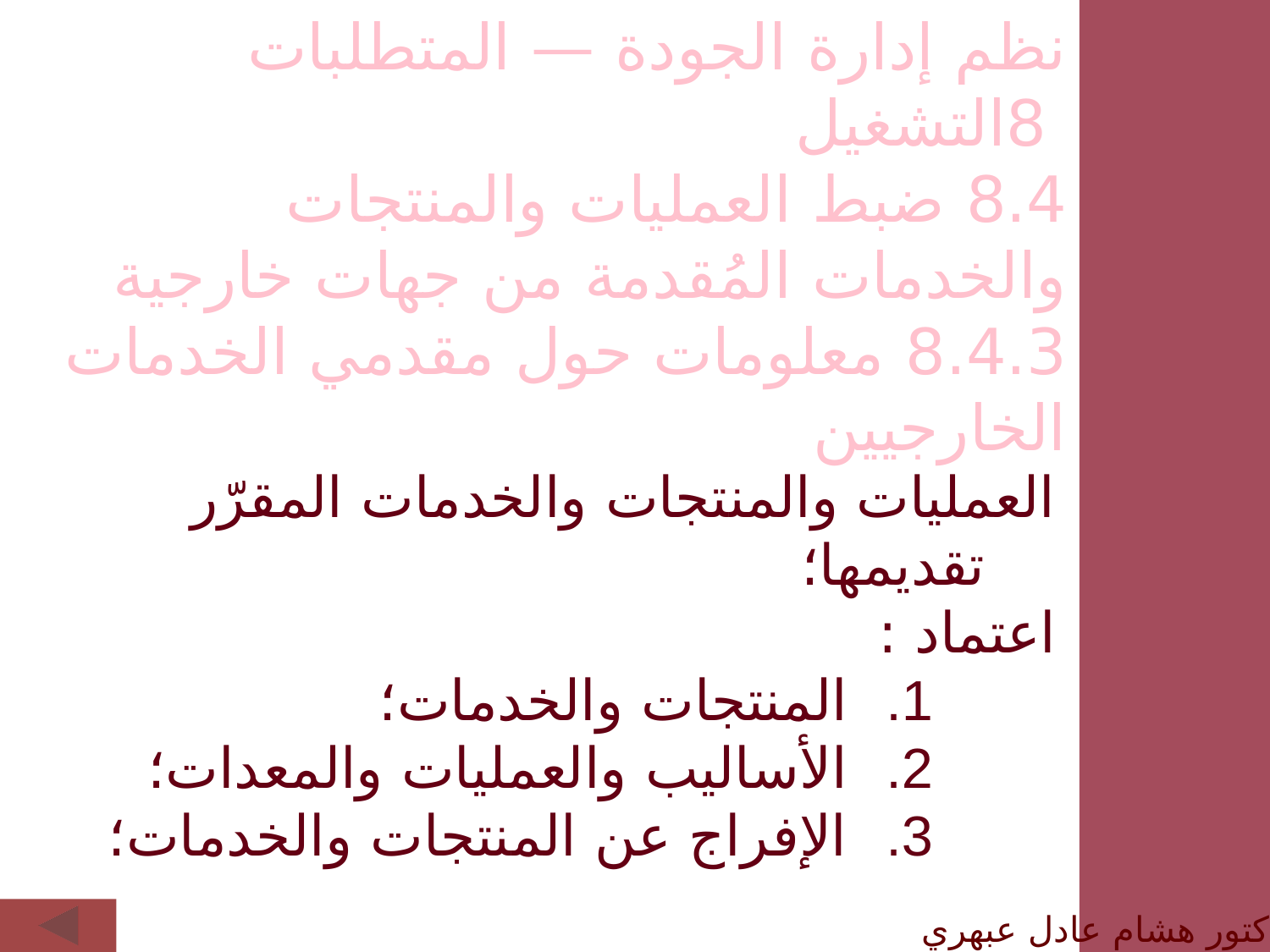

نظم إدارة الجودة — المتطلبات
 8التشغيل
8.4 ضبط العمليات والمنتجات والخدمات المُقدمة من جهات خارجية
8.4.3 معلومات حول مقدمي الخدمات الخارجيين

العمليات والمنتجات والخدمات المقرّر تقديمها؛
اعتماد :
 المنتجات والخدمات؛
 الأساليب والعمليات والمعدات؛
 الإفراج عن المنتجات والخدمات؛

الدكتور هشام عادل عبهري